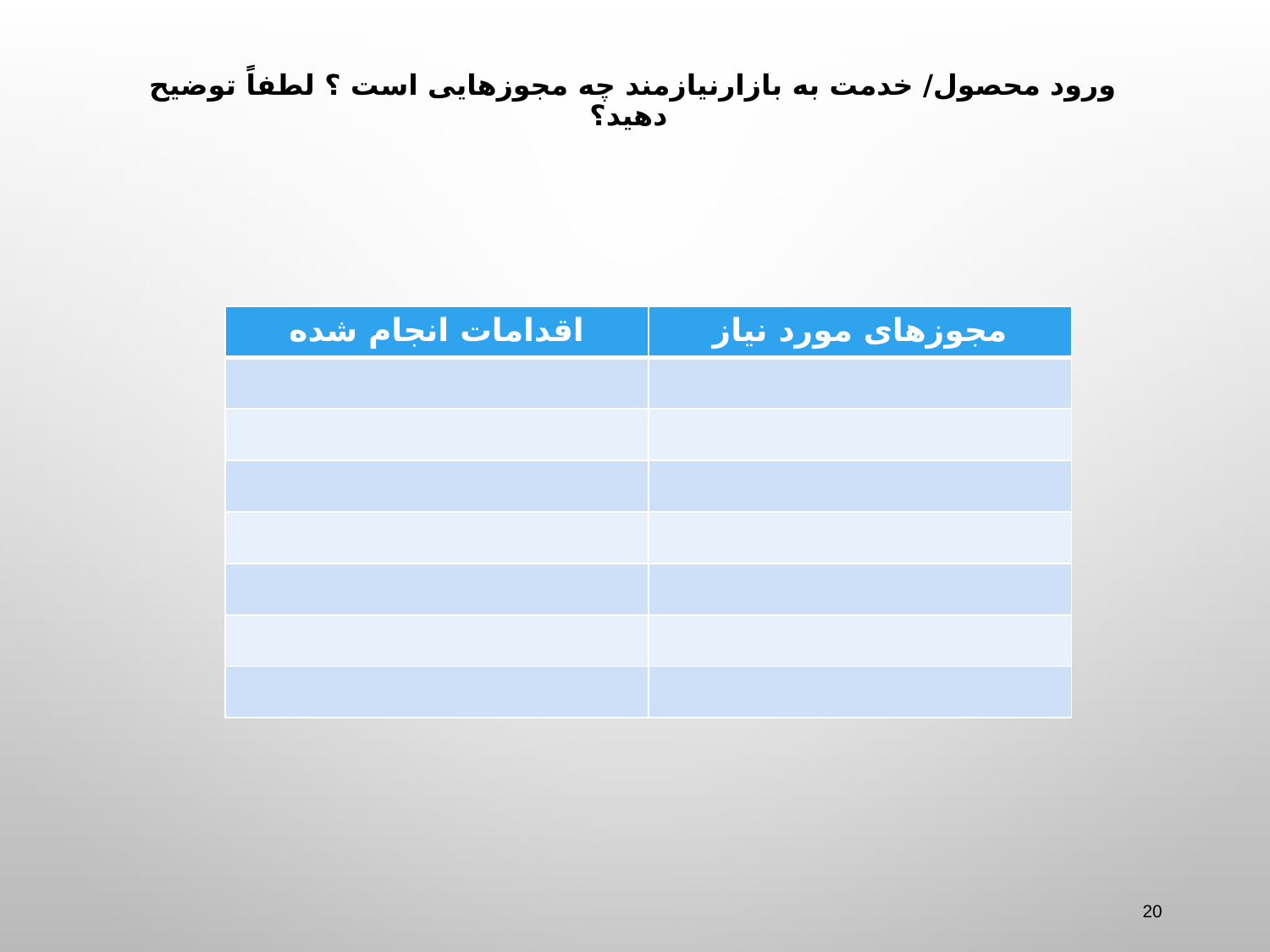

# ورود محصول/ خدمت به بازارنیازمند چه مجوزهایی است ؟ لطفاً توضيح دهيد؟

| اقدامات انجام شده | مجوزهای مورد نیاز |
| --- | --- |
|  |  |
|  |  |
|  |  |
|  |  |
|  |  |
|  |  |
|  |  |
20